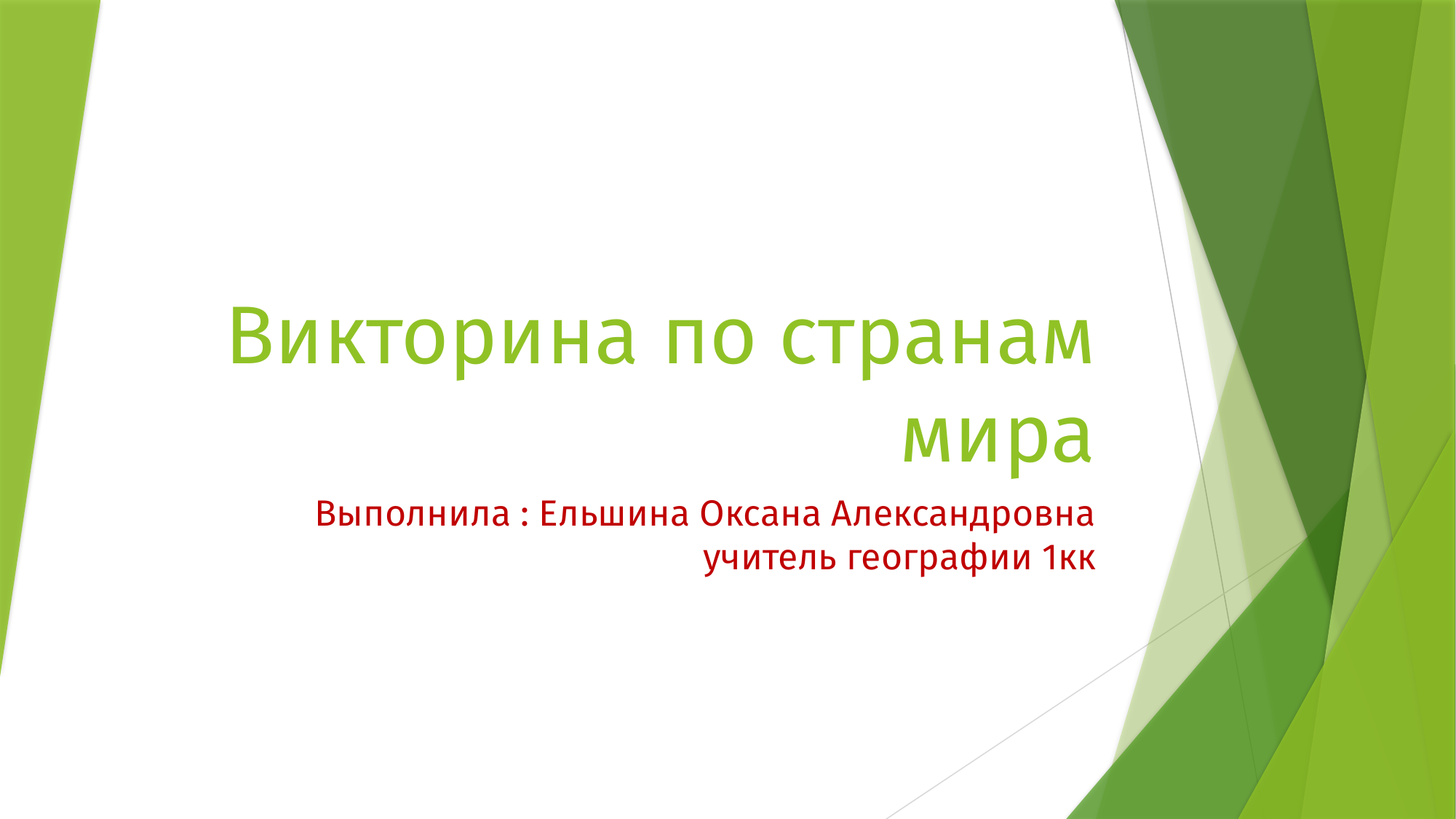

# Викторина по странам мира
Выполнила : Ельшина Оксана Александровна учитель географии 1кк